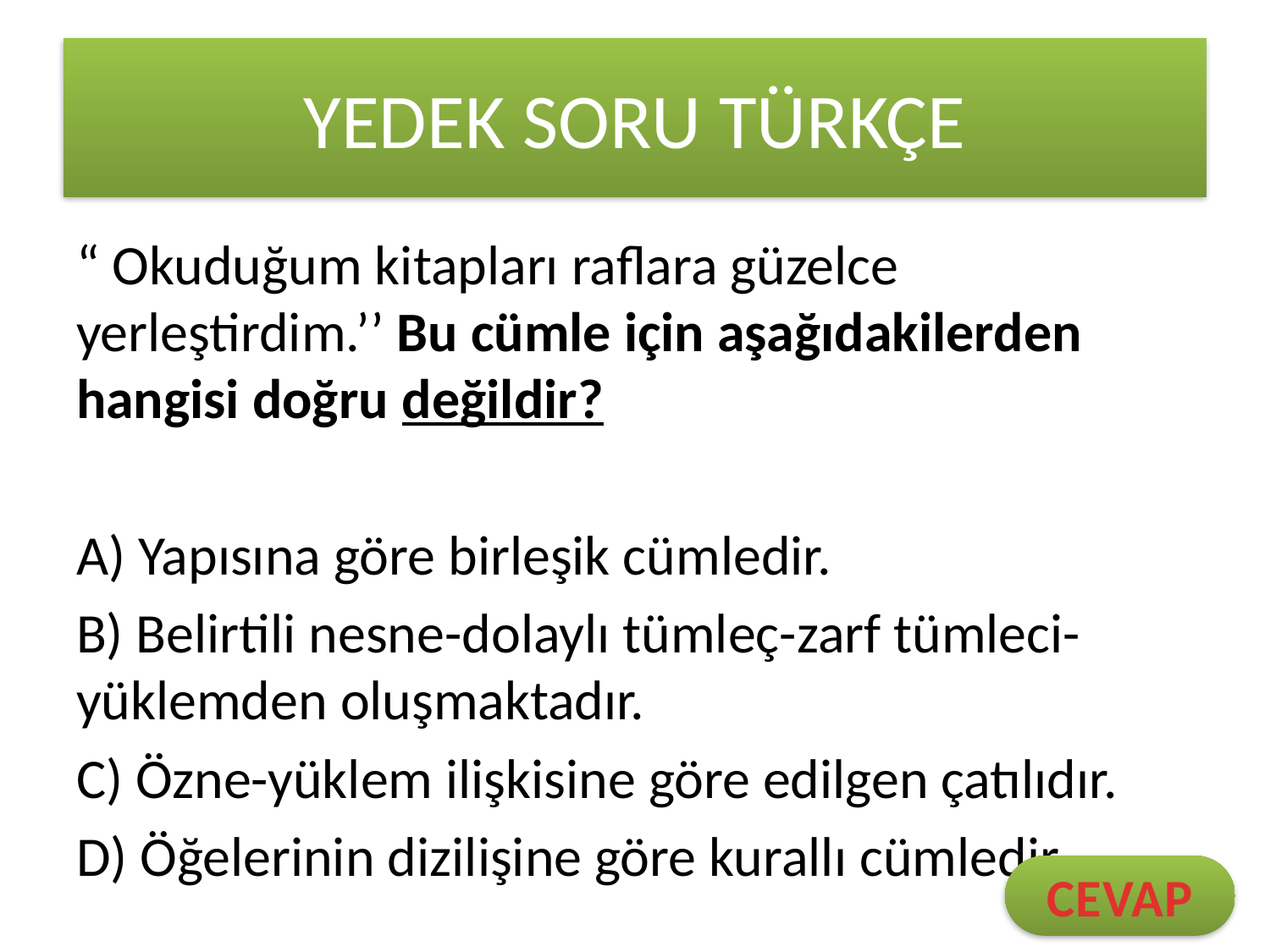

# YEDEK SORU TÜRKÇE
“ Okuduğum kitapları raflara güzelce yerleştirdim.’’ Bu cümle için aşağıdakilerden hangisi doğru değildir?

A) Yapısına göre birleşik cümledir.
B) Belirtili nesne-dolaylı tümleç-zarf tümleci-yüklemden oluşmaktadır.
C) Özne-yüklem ilişkisine göre edilgen çatılıdır.
D) Öğelerinin dizilişine göre kurallı cümledir.

CEVAP